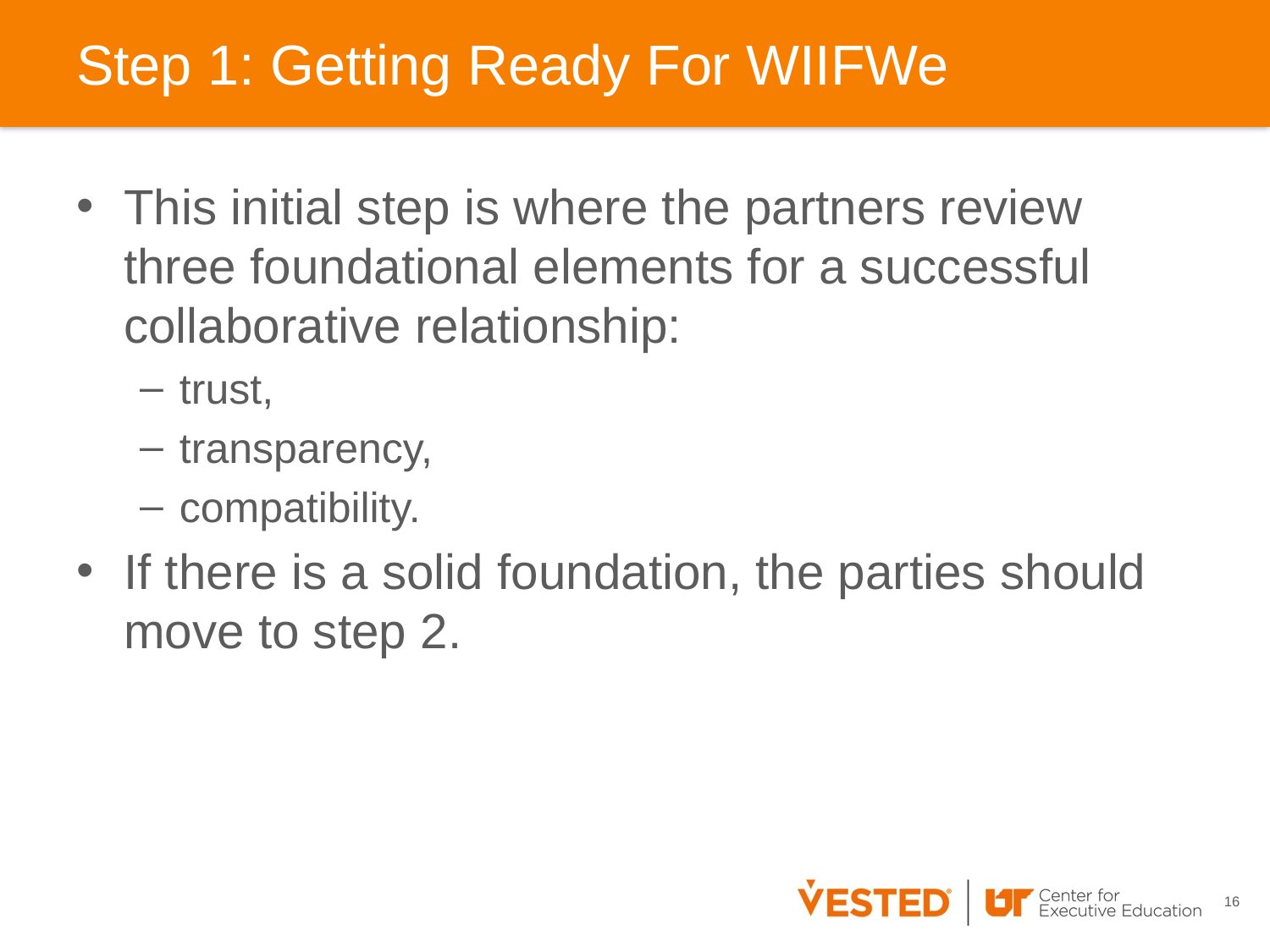

# Step 1: Getting Ready For WIIFWe
This initial step is where the partners review three foundational elements for a successful collaborative relationship:
trust,
transparency,
compatibility.
If there is a solid foundation, the parties should move to step 2.
16